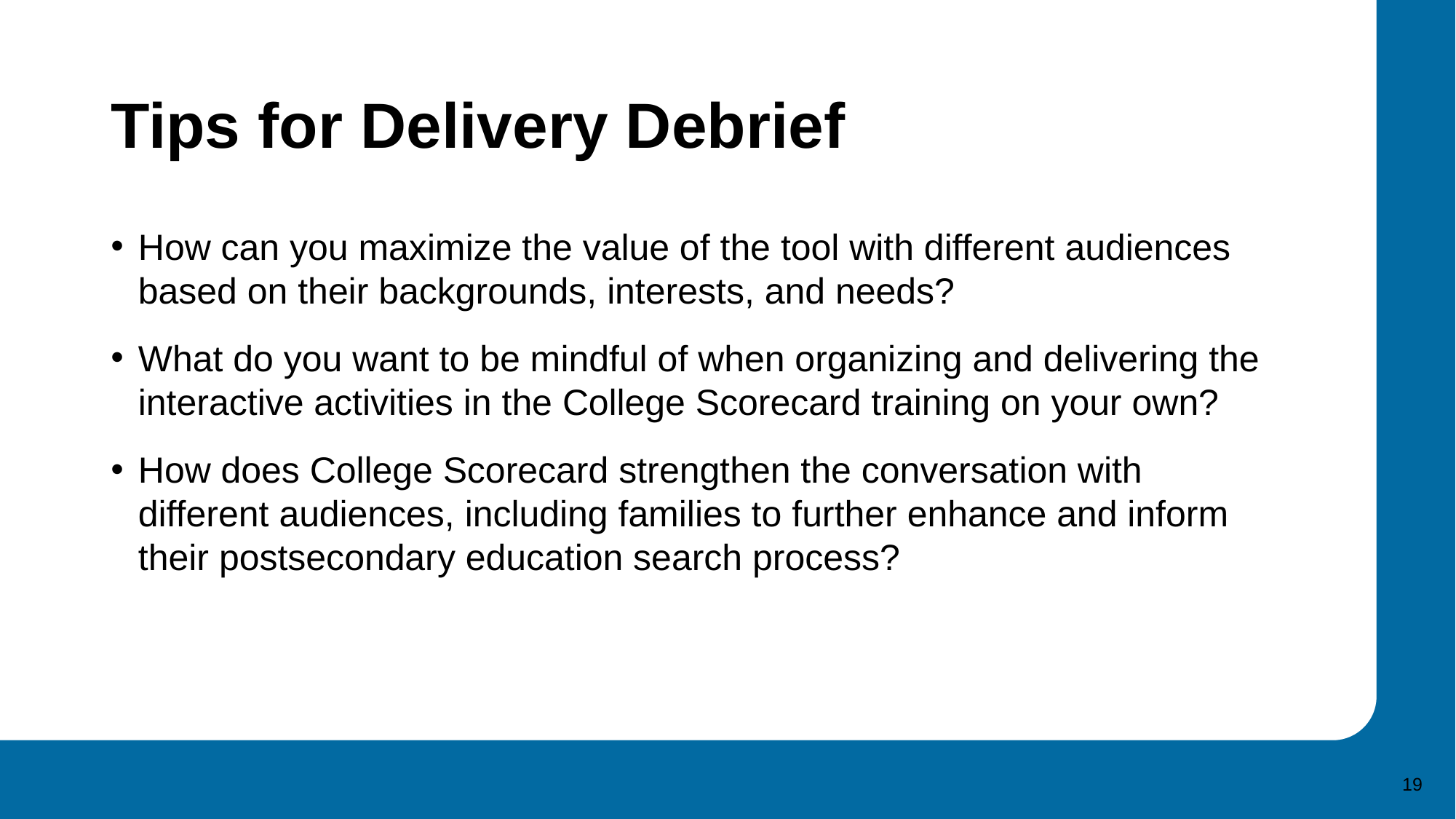

# Tips for Delivery Debrief
How can you maximize the value of the tool with different audiences based on their backgrounds, interests, and needs?
What do you want to be mindful of when organizing and delivering the interactive activities in the College Scorecard training on your own?
How does College Scorecard strengthen the conversation with different audiences, including families to further enhance and inform their postsecondary education search process?

19